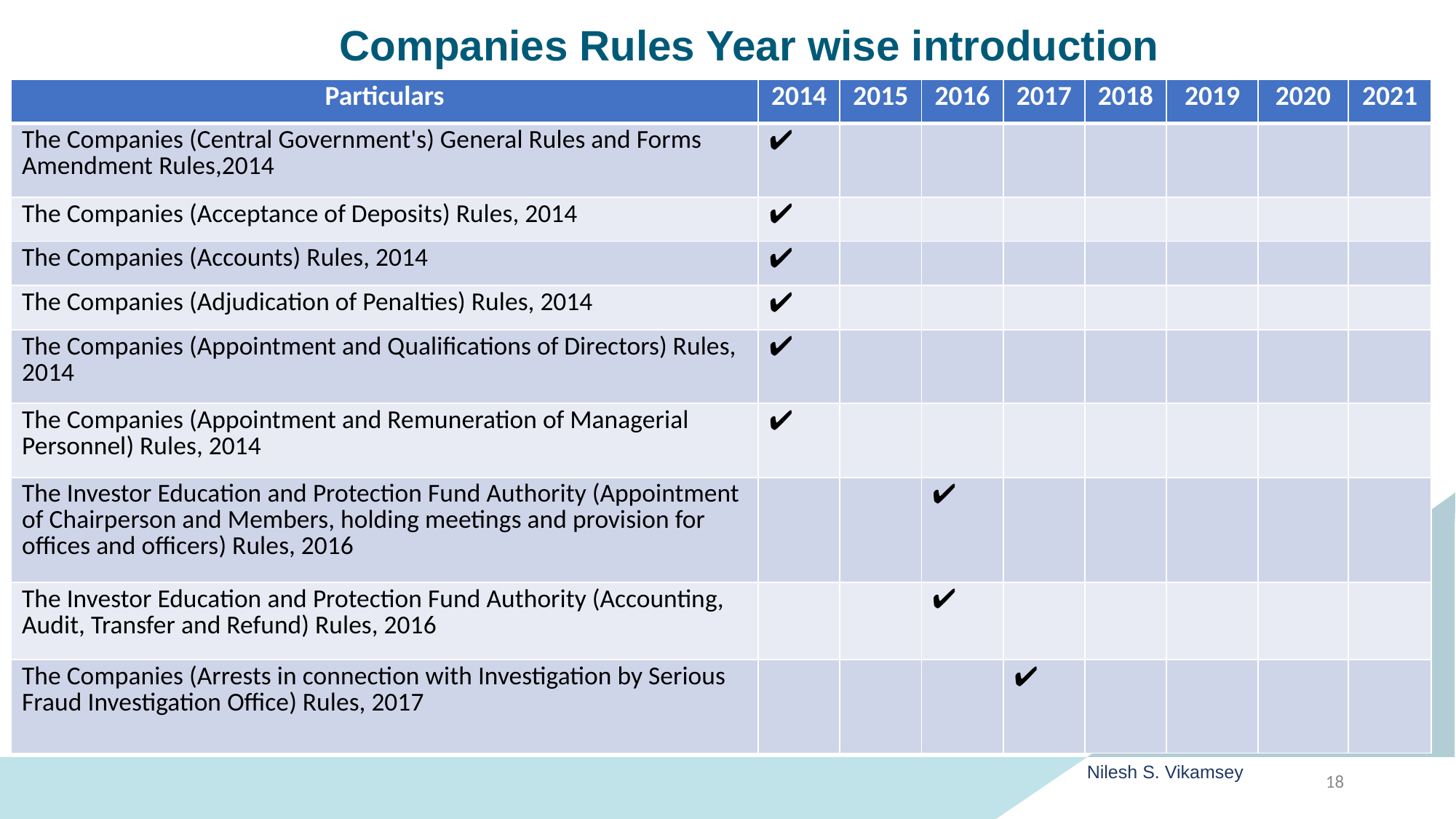

# Companies Rules Year wise introduction
| Particulars | 2014 | 2015 | 2016 | 2017 | 2018 | 2019 | 2020 | 2021 |
| --- | --- | --- | --- | --- | --- | --- | --- | --- |
| The Companies (Central Government's) General Rules and Forms Amendment Rules,2014 | ✔ |  |  |  |  |  |  |  |
| The Companies (Acceptance of Deposits) Rules, 2014 | ✔ |  |  |  |  |  |  |  |
| The Companies (Accounts) Rules, 2014 | ✔ |  |  |  |  |  |  |  |
| The Companies (Adjudication of Penalties) Rules, 2014 | ✔ |  |  |  |  |  |  |  |
| The Companies (Appointment and Qualifications of Directors) Rules, 2014 | ✔ |  |  |  |  |  |  |  |
| The Companies (Appointment and Remuneration of Managerial Personnel) Rules, 2014 | ✔ |  |  |  |  |  |  |  |
| The Investor Education and Protection Fund Authority (Appointment of Chairperson and Members, holding meetings and provision for offices and officers) Rules, 2016 |  |  | ✔ |  |  |  |  |  |
| The Investor Education and Protection Fund Authority (Accounting, Audit, Transfer and Refund) Rules, 2016 |  |  | ✔ |  |  |  |  |  |
| The Companies (Arrests in connection with Investigation by Serious Fraud Investigation Office) Rules, 2017 |  |  |  | ✔ |  |  |  |  |

Nilesh S. Vikamsey
18